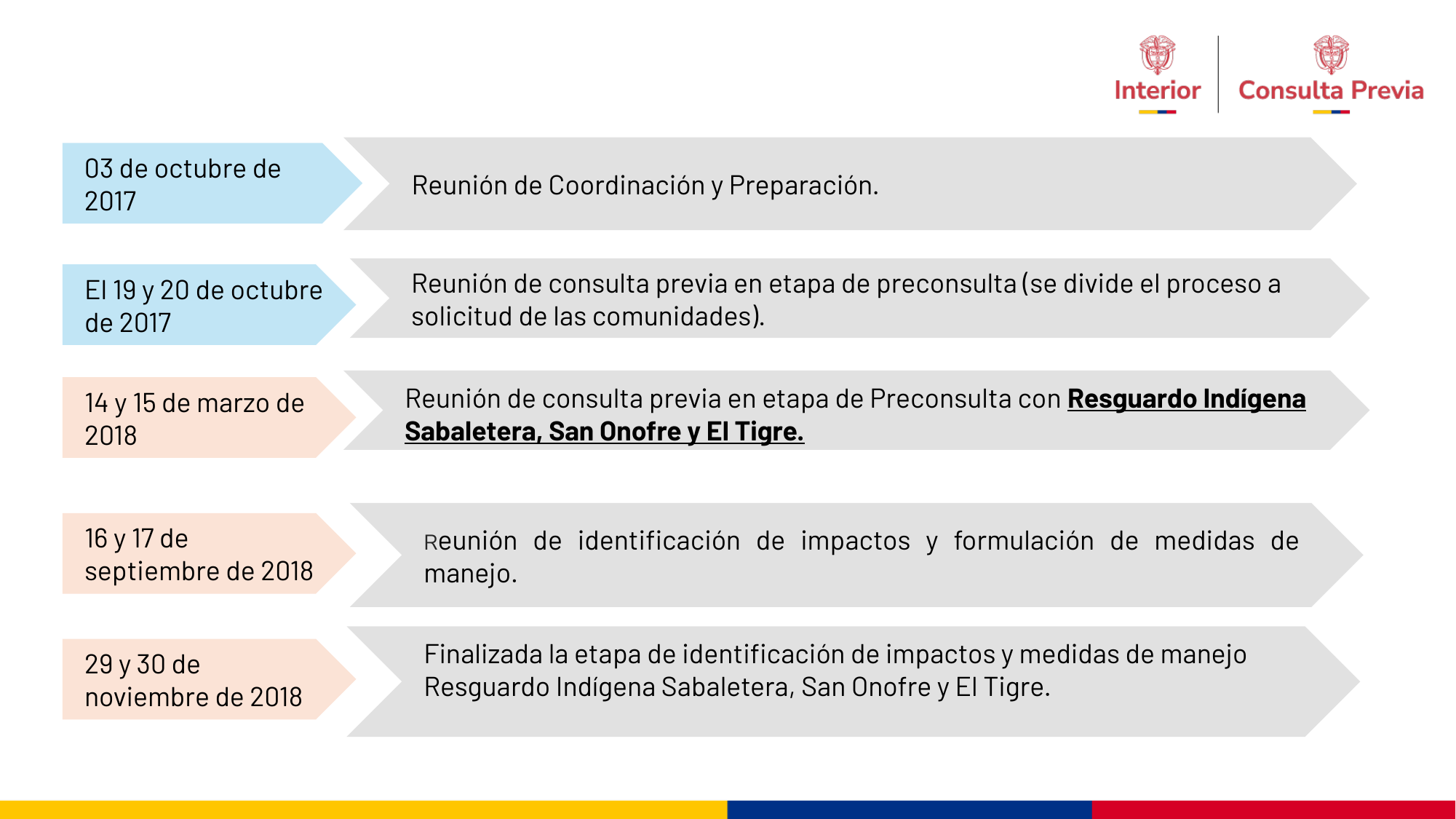

Reunión de Coordinación y Preparación.
03 de octubre de 2017
Reunión de consulta previa en etapa de preconsulta (se divide el proceso a solicitud de las comunidades).
El 19 y 20 de octubre de 2017

Reunión de consulta previa en etapa de Preconsulta con Resguardo Indígena Sabaletera, San Onofre y El Tigre.

14 y 15 de marzo de 2018
Reunión de identificación de impactos y formulación de medidas de manejo.
16 y 17 de septiembre de 2018
Finalizada la etapa de identificación de impactos y medidas de manejo Resguardo Indígena Sabaletera, San Onofre y El Tigre.

29 y 30 de noviembre de 2018